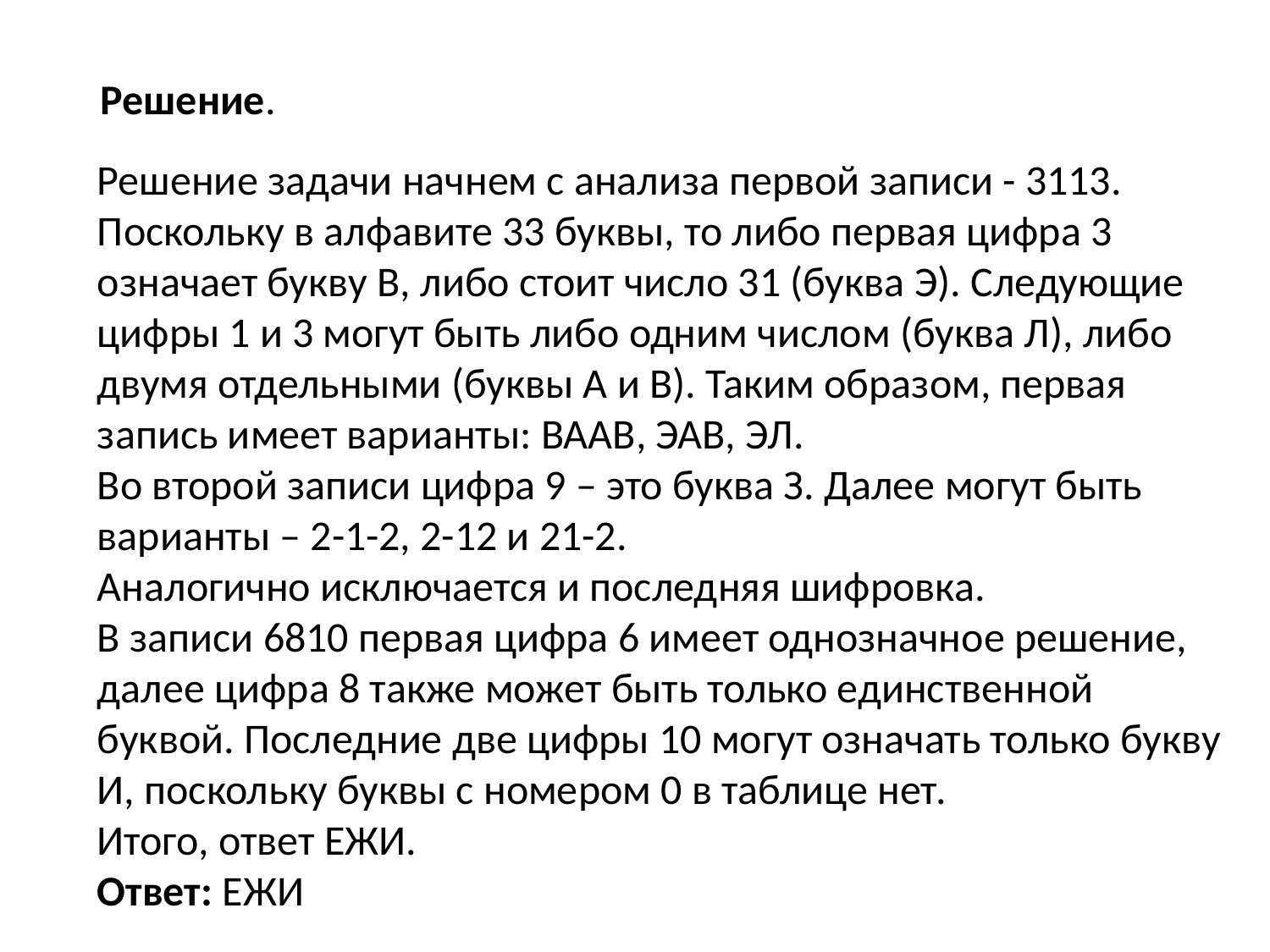

Решение.
Решение задачи начнем с анализа первой записи - 3113. Поскольку в алфавите 33 буквы, то либо первая цифра 3 означает букву В, либо стоит число 31 (буква Э). Следующие цифры 1 и 3 могут быть либо одним числом (буква Л), либо двумя отдельными (буквы А и В). Таким образом, первая запись имеет варианты: ВААВ, ЭАВ, ЭЛ.
Во второй записи цифра 9 – это буква З. Далее могут быть варианты – 2-1-2, 2-12 и 21-2.
Аналогично исключается и последняя шифровка.
В записи 6810 первая цифра 6 имеет однозначное решение, далее цифра 8 также может быть только единственной буквой. Последние две цифры 10 могут означать только букву И, поскольку буквы с номером 0 в таблице нет.
Итого, ответ ЕЖИ.
Ответ: ЕЖИ